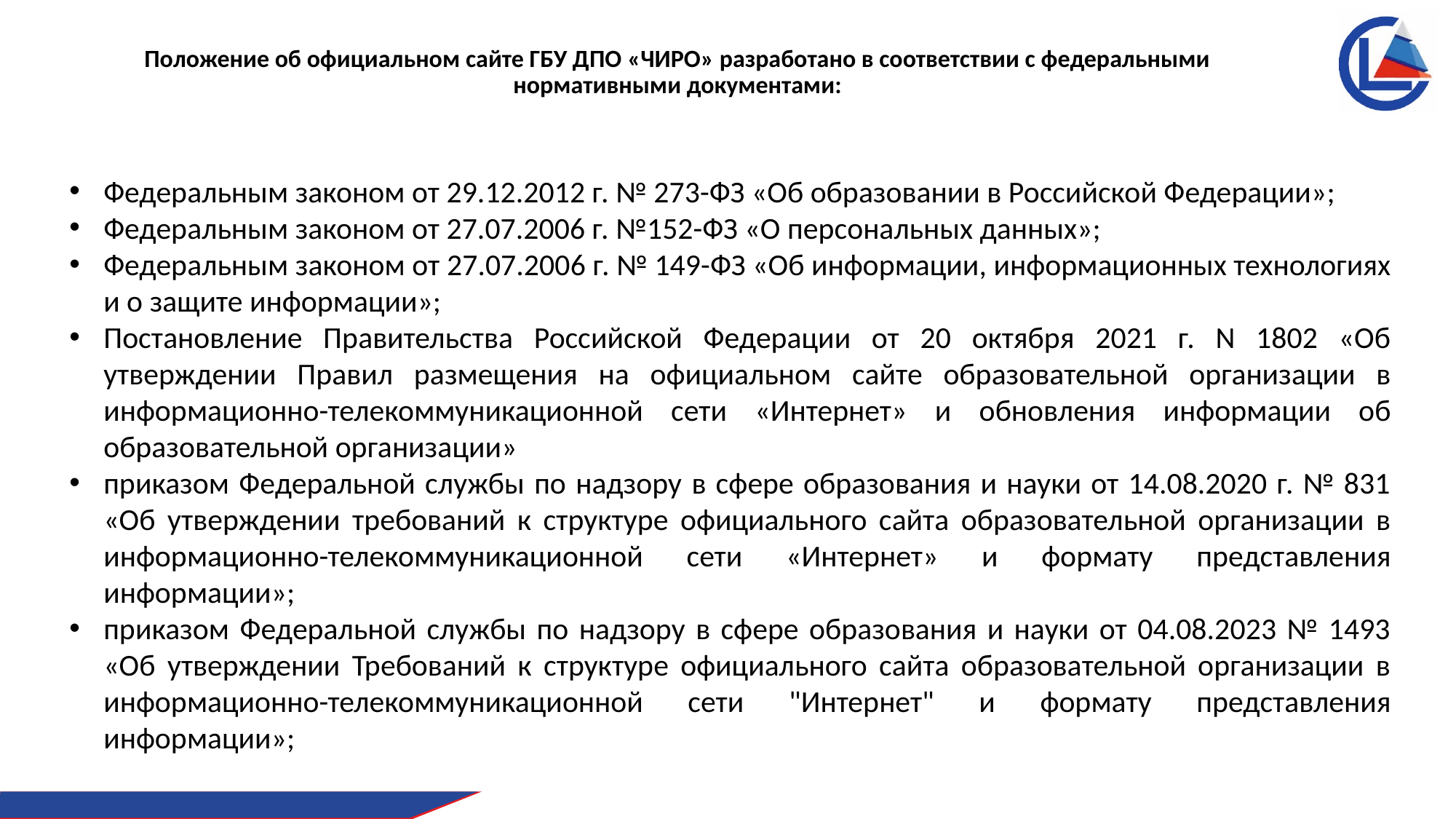

# Положение об официальном сайте ГБУ ДПО «ЧИРО» разработано в соответствии с федеральными нормативными документами:
Федеральным законом от 29.12.2012 г. № 273-ФЗ «Об образовании в Российской Федерации»;
Федеральным законом от 27.07.2006 г. №152-ФЗ «О персональных данных»;
Федеральным законом от 27.07.2006 г. № 149-ФЗ «Об информации, информационных технологиях и о защите информации»;
Постановление Правительства Российской Федерации от 20 октября 2021 г. N 1802 «Об утверждении Правил размещения на официальном сайте образовательной организации в информационно-телекоммуникационной сети «Интернет» и обновления информации об образовательной организации»
приказом Федеральной службы по надзору в сфере образования и науки от 14.08.2020 г. № 831 «Об утверждении требований к структуре официального сайта образовательной организации в информационно-телекоммуникационной сети «Интернет» и формату представления информации»;
приказом Федеральной службы по надзору в сфере образования и науки от 04.08.2023 № 1493 «Об утверждении Требований к структуре официального сайта образовательной организации в информационно-телекоммуникационной сети "Интернет" и формату представления информации»;